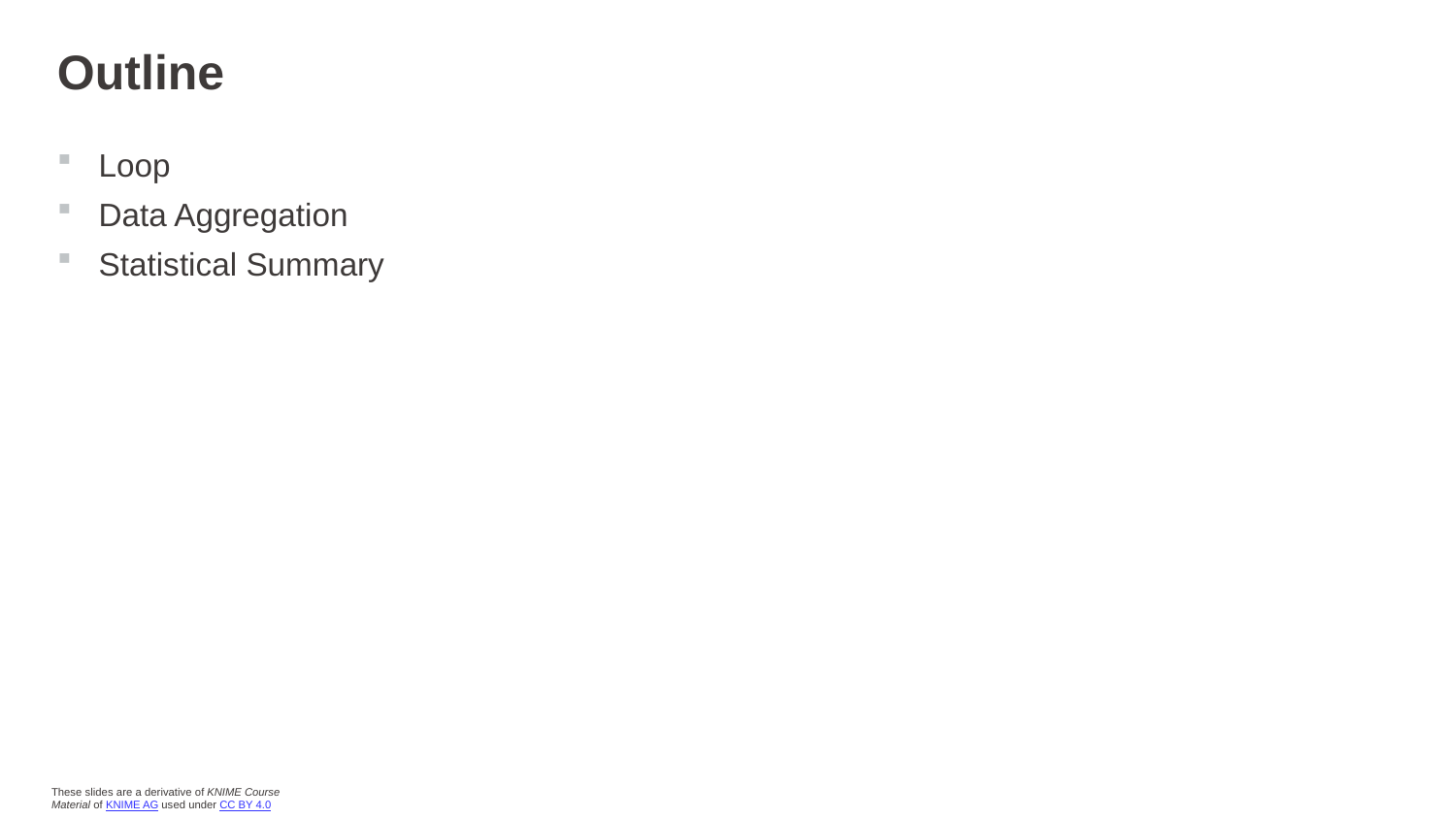

# Outline
Loop
Data Aggregation
Statistical Summary